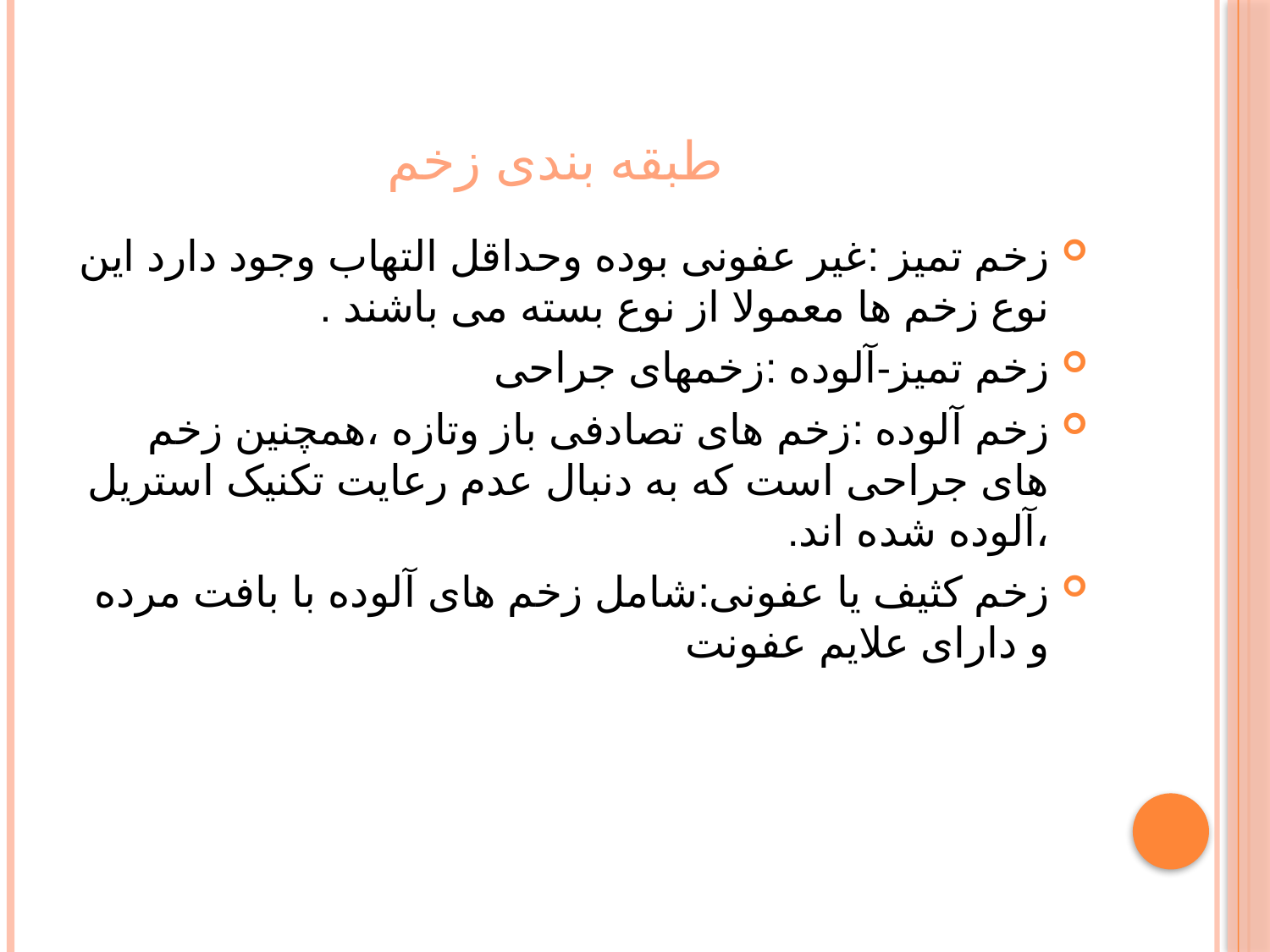

# طبقه بندی زخم
زخم تمیز :غیر عفونی بوده وحداقل التهاب وجود دارد این نوع زخم ها معمولا از نوع بسته می باشند .
زخم تمیز-آلوده :زخمهای جراحی
زخم آلوده :زخم های تصادفی باز وتازه ،همچنین زخم های جراحی است که به دنبال عدم رعایت تکنیک استریل ،آلوده شده اند.
زخم کثیف یا عفونی:شامل زخم های آلوده با بافت مرده و دارای علایم عفونت